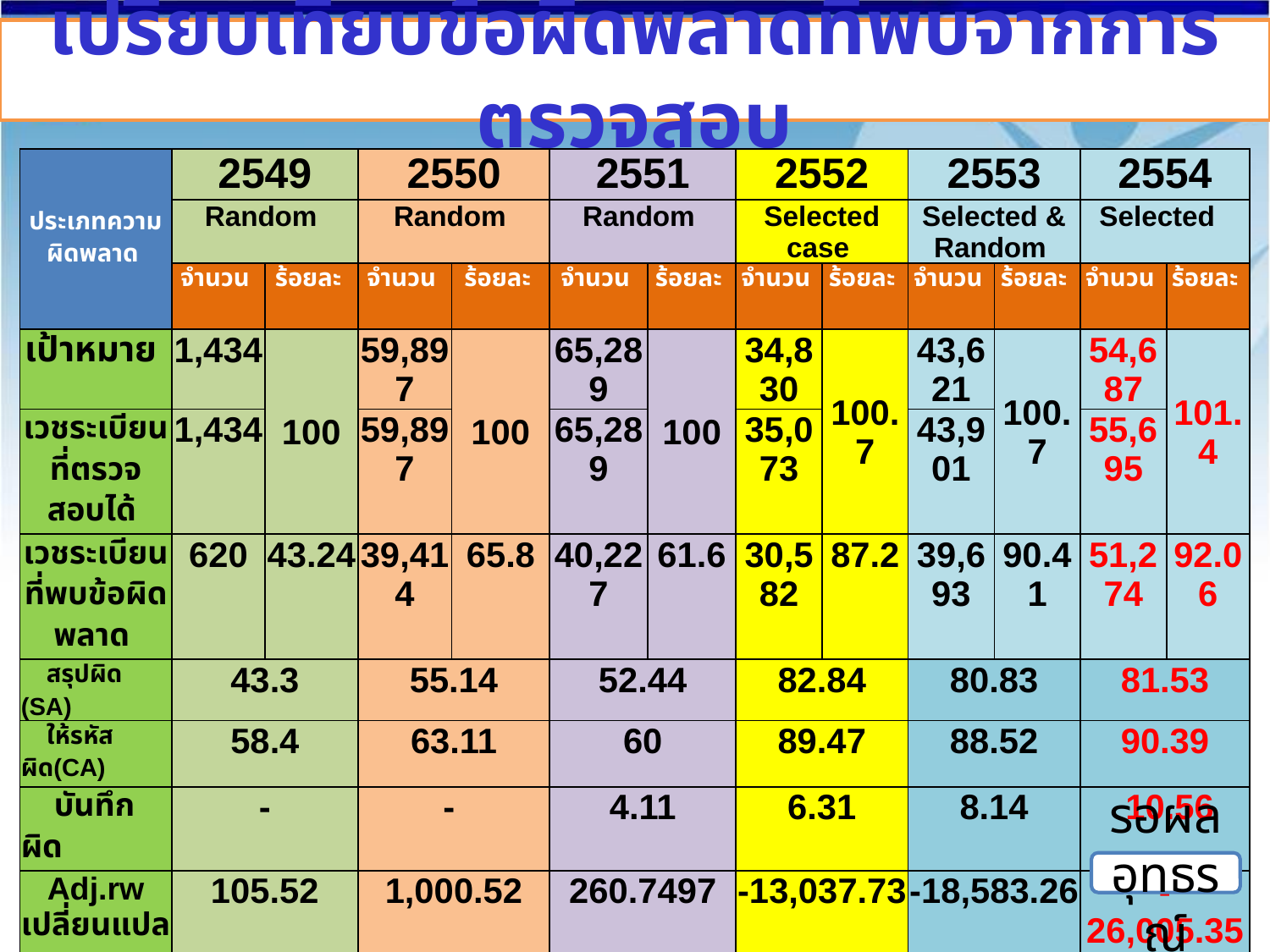

เปรียบเทียบข้อผิดพลาดที่พบจากการตรวจสอบ
| ประเภทความผิดพลาด | 2549 |  | 2550 |  | 2551 |  | 2552 |  | 2553 |  | 2554 |  |
| --- | --- | --- | --- | --- | --- | --- | --- | --- | --- | --- | --- | --- |
|  | Random |  | Random |  | Random |  | Selected case |  | Selected & Random |  | Selected |  |
|  | จำนวน | ร้อยละ | จำนวน | ร้อยละ | จำนวน | ร้อยละ | จำนวน | ร้อยละ | จำนวน | ร้อยละ | จำนวน | ร้อยละ |
| เป้าหมาย | 1,434 | 100 | 59,897 | 100 | 65,289 | 100 | 34,830 | 100.7 | 43,621 | 100.7 | 54,687 | 101.4 |
| เวชระเบียนที่ตรวจสอบได้ | 1,434 |  | 59,897 |  | 65,289 |  | 35,073 |  | 43,901 |  | 55,695 |  |
| เวชระเบียนที่พบข้อผิดพลาด | 620 | 43.24 | 39,414 | 65.8 | 40,227 | 61.6 | 30,582 | 87.2 | 39,693 | 90.41 | 51,274 | 92.06 |
| สรุปผิด (SA) | 43.3 |  | 55.14 |  | 52.44 |  | 82.84 |  | 80.83 |  | 81.53 |  |
| ให้รหัสผิด(CA) | 58.4 |  | 63.11 |  | 60 |  | 89.47 |  | 88.52 |  | 90.39 |  |
| บันทึกผิด | - |  | - |  | 4.11 |  | 6.31 |  | 8.14 |  | 10.56 |  |
| Adj.rw เปลี่ยนแปลง | 105.52 |  | 1,000.52 |  | 260.7497 |  | -13,037.73 |  | -18,583.26 |  | -26,005.35 |  |
| ประมาณการเรียกคืน(8000/adjrw) |  |  |  |  | -2,085,997.60 |  | 104,301,844.00 |  | 148,666,071.20 |  | 208,042,800.00 |  |
รอผลอุทธรณ์